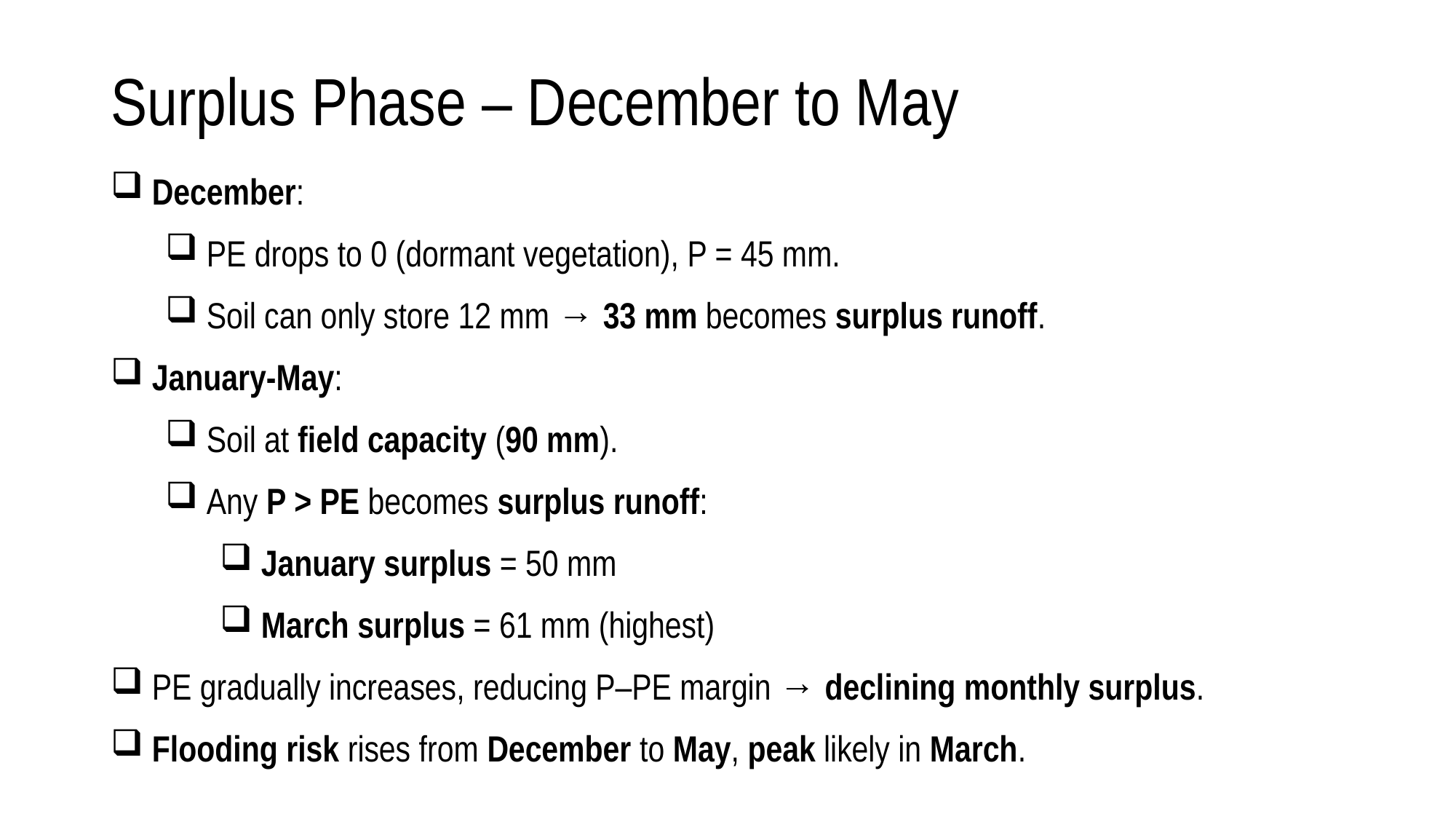

# Surplus Phase – December to May
 December:
 PE drops to 0 (dormant vegetation), P = 45 mm.
 Soil can only store 12 mm → 33 mm becomes surplus runoff.
 January-May:
 Soil at field capacity (90 mm).
 Any P > PE becomes surplus runoff:
 January surplus = 50 mm
 March surplus = 61 mm (highest)
 PE gradually increases, reducing P–PE margin → declining monthly surplus.
 Flooding risk rises from December to May, peak likely in March.